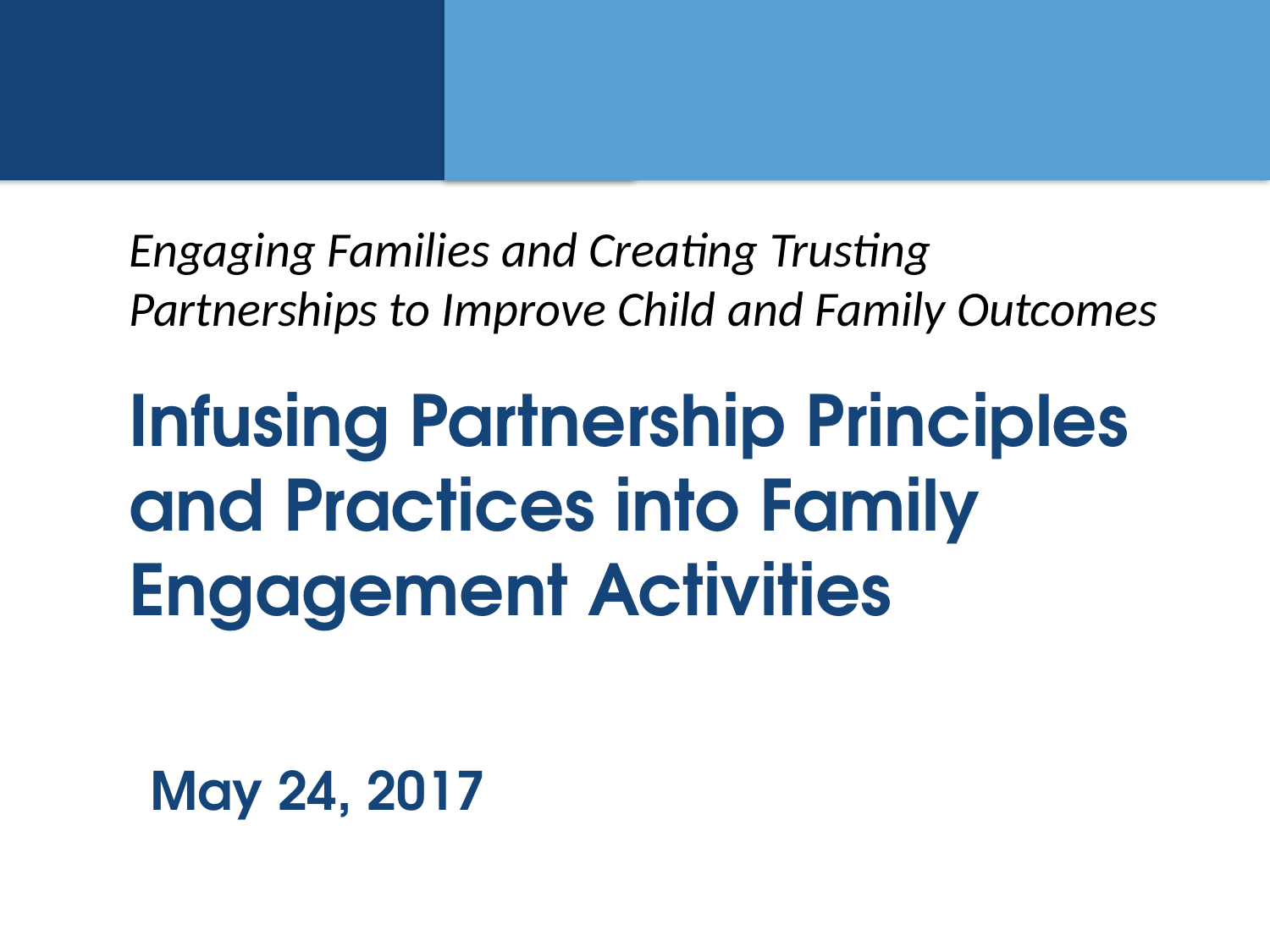

Engaging Families and Creating Trusting Partnerships to Improve Child and Family Outcomes
# Infusing Partnership Principles and Practices into Family Engagement Activities
May 24, 2017